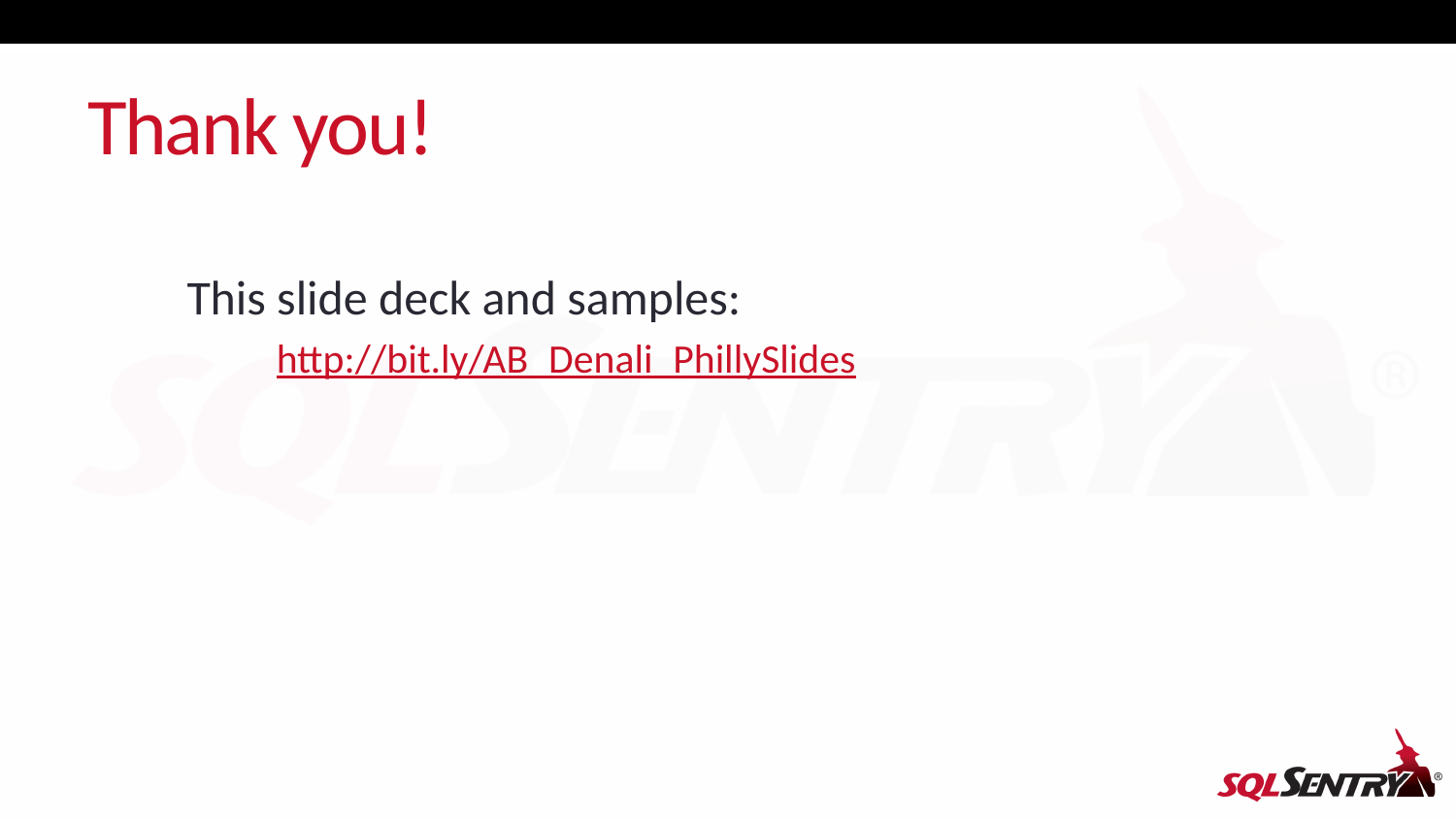

# Thank you!

This slide deck and samples:
     http://bit.ly/AB_Denali_PhillySlides